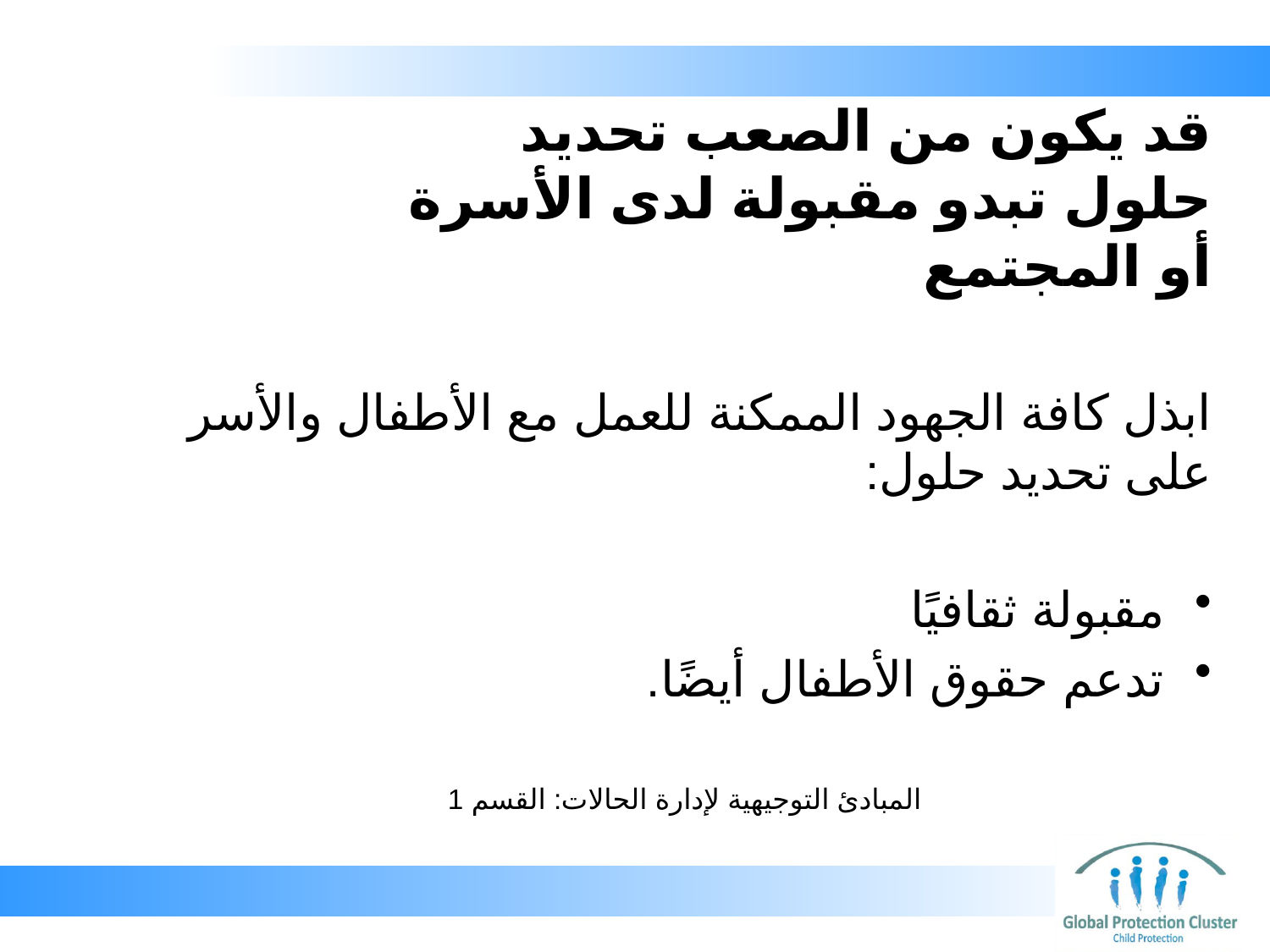

# قد يكون من الصعب تحديد حلول تبدو مقبولة لدى الأسرة أو المجتمع

ابذل كافة الجهود الممكنة للعمل مع الأطفال والأسر
على تحديد حلول:

مقبولة ثقافيًا
تدعم حقوق الأطفال أيضًا.

المبادئ التوجيهية لإدارة الحالات: القسم 1